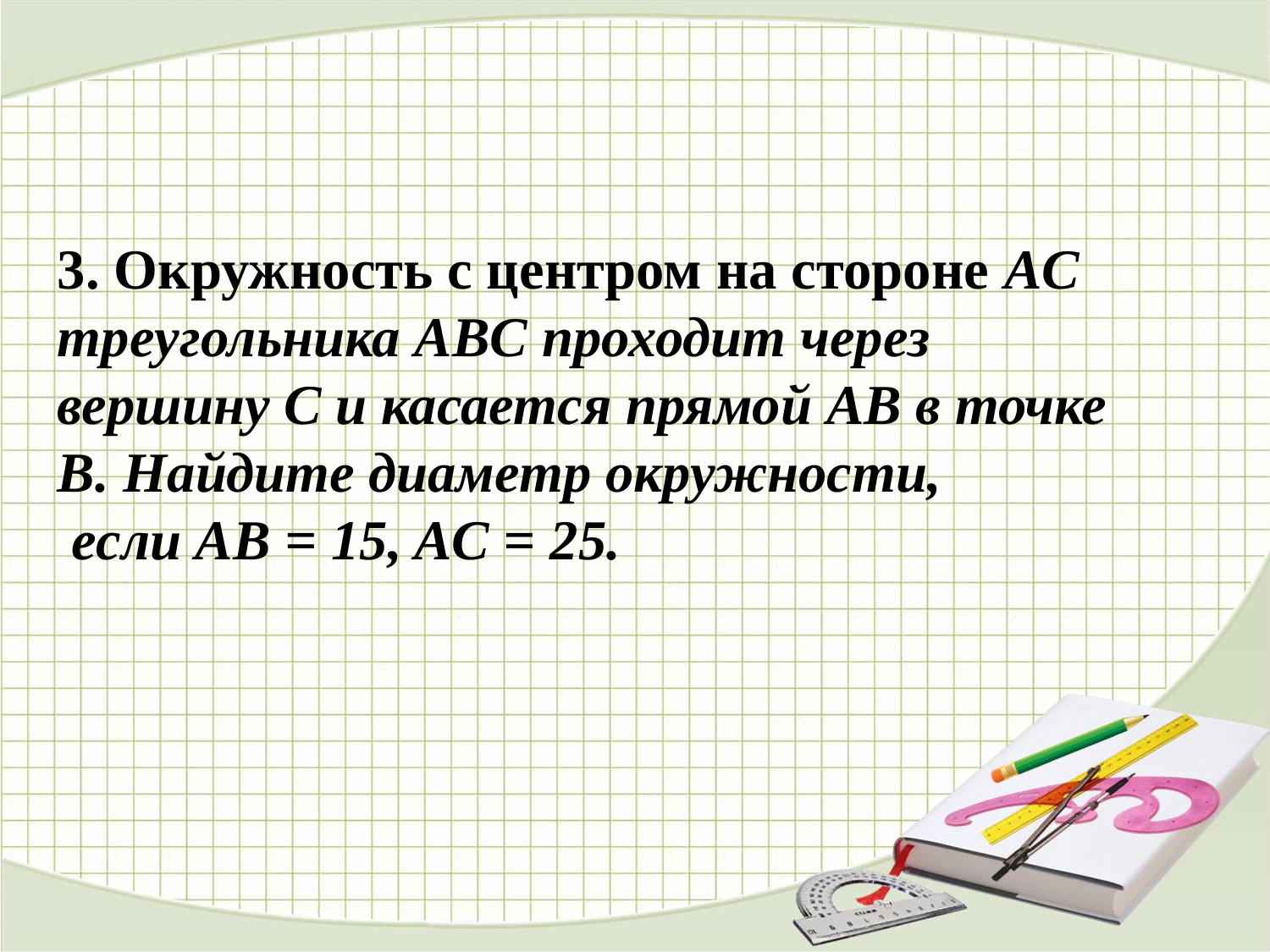

3. Окружность с центром на стороне AC треугольника ABC проходит через
вершину C и касается прямой AB в точке B. Найдите диаметр окружности,
 если AB = 15, AC = 25.